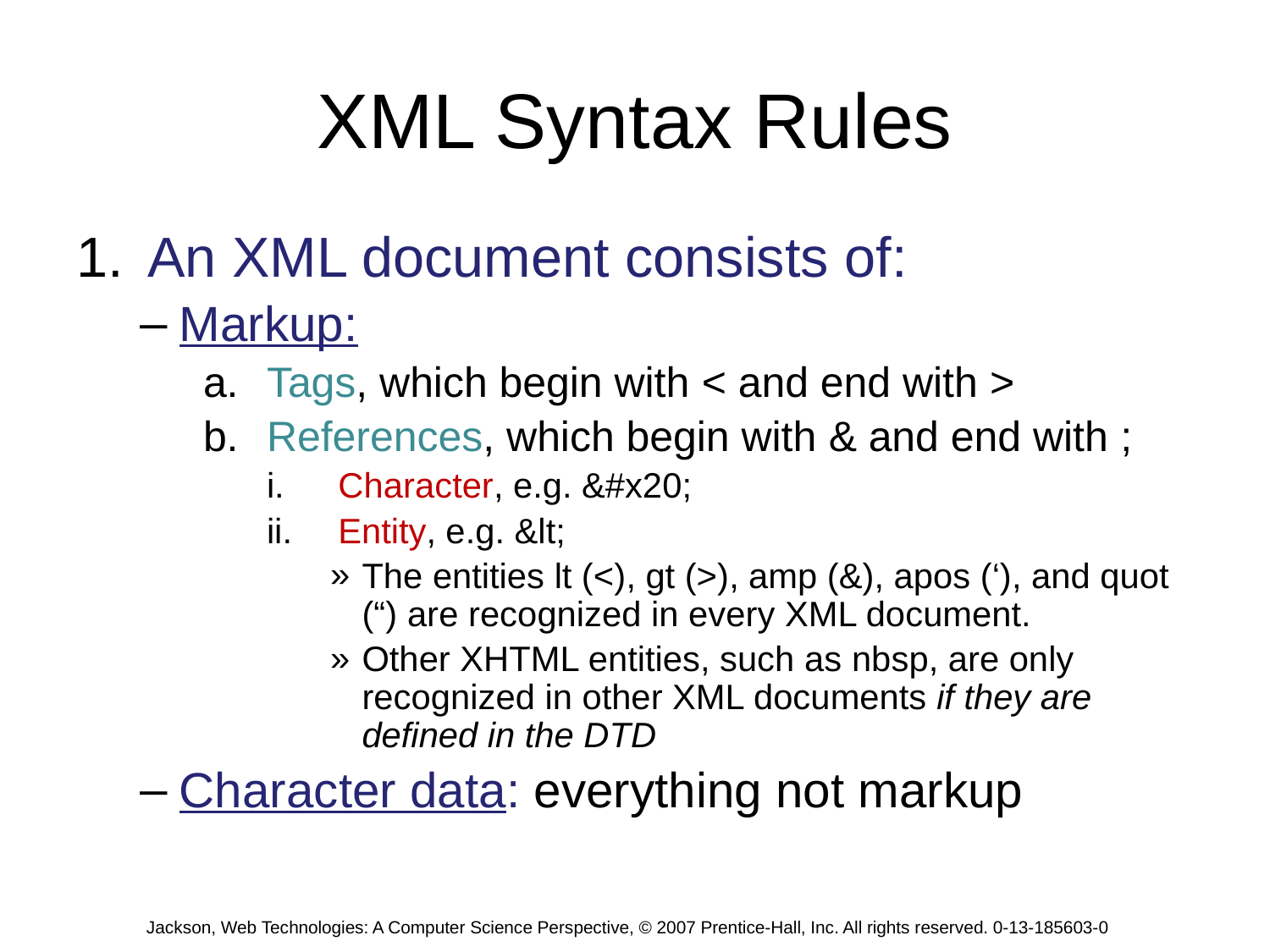

# XML Syntax Rules
An XML document consists of:
Markup:
Tags, which begin with < and end with >
References, which begin with & and end with ;
Character, e.g. &#x20;
Entity, e.g. &lt;
The entities lt (<), gt (>), amp (&), apos (‘), and quot (“) are recognized in every XML document.
Other XHTML entities, such as nbsp, are only recognized in other XML documents if they are defined in the DTD
Character data: everything not markup
Jackson, Web Technologies: A Computer Science Perspective, © 2007 Prentice-Hall, Inc. All rights reserved. 0-13-185603-0